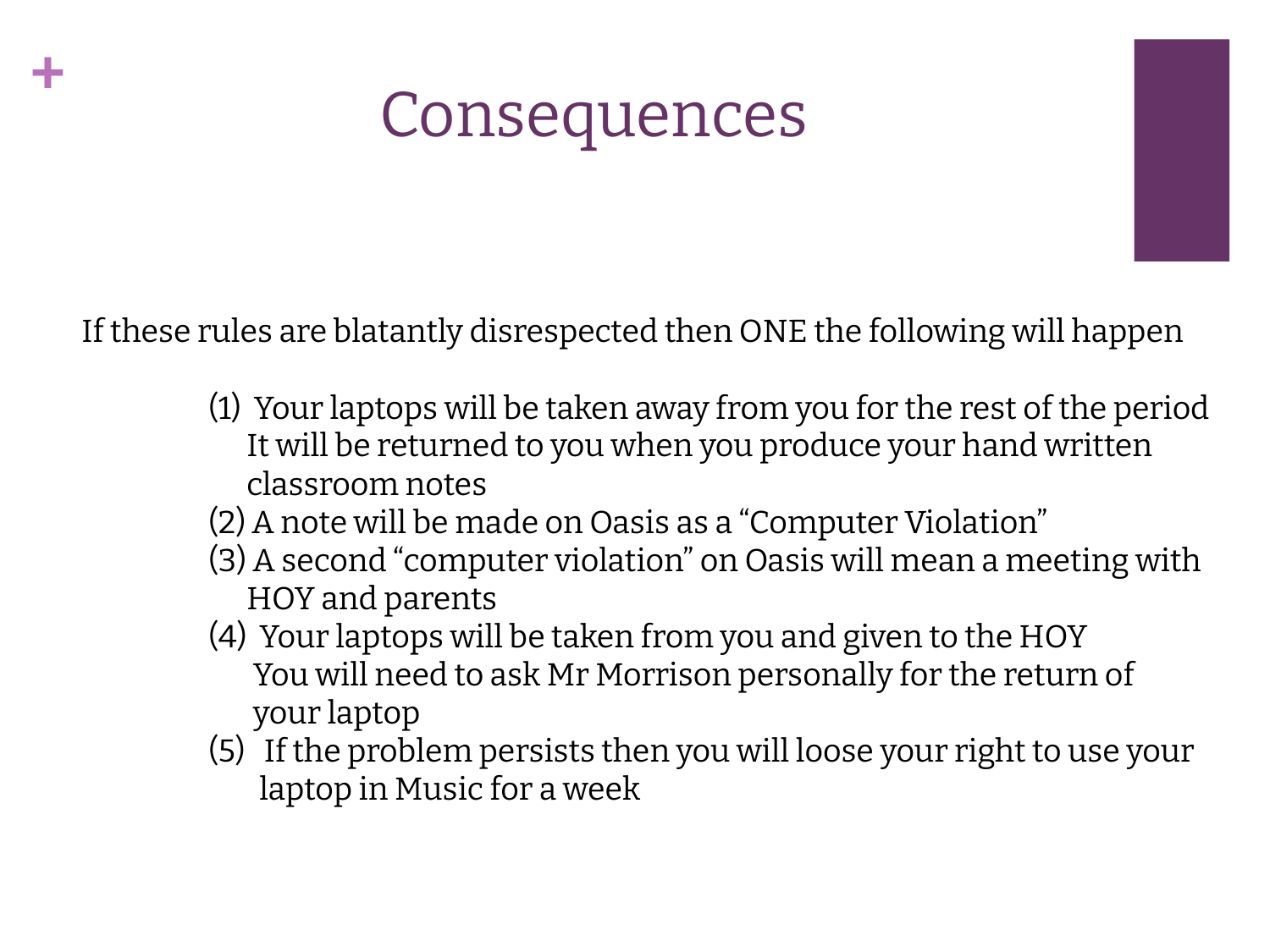

# Consequences
If these rules are blatantly disrespected then ONE the following will happen

	(1)  Your laptops will be taken away from you for the rest of the period
	      It will be returned to you when you produce your hand written
 	      classroom notes
	(2) A note will be made on Oasis as a “Computer Violation”
	(3) A second “computer violation” on Oasis will mean a meeting with
	      HOY and parents
	(4)  Your laptops will be taken from you and given to the HOY
	       You will need to ask Mr Morrison personally for the return of
	       your laptop
	(5)   If the problem persists then you will loose your right to use your
	        laptop in Music for a week